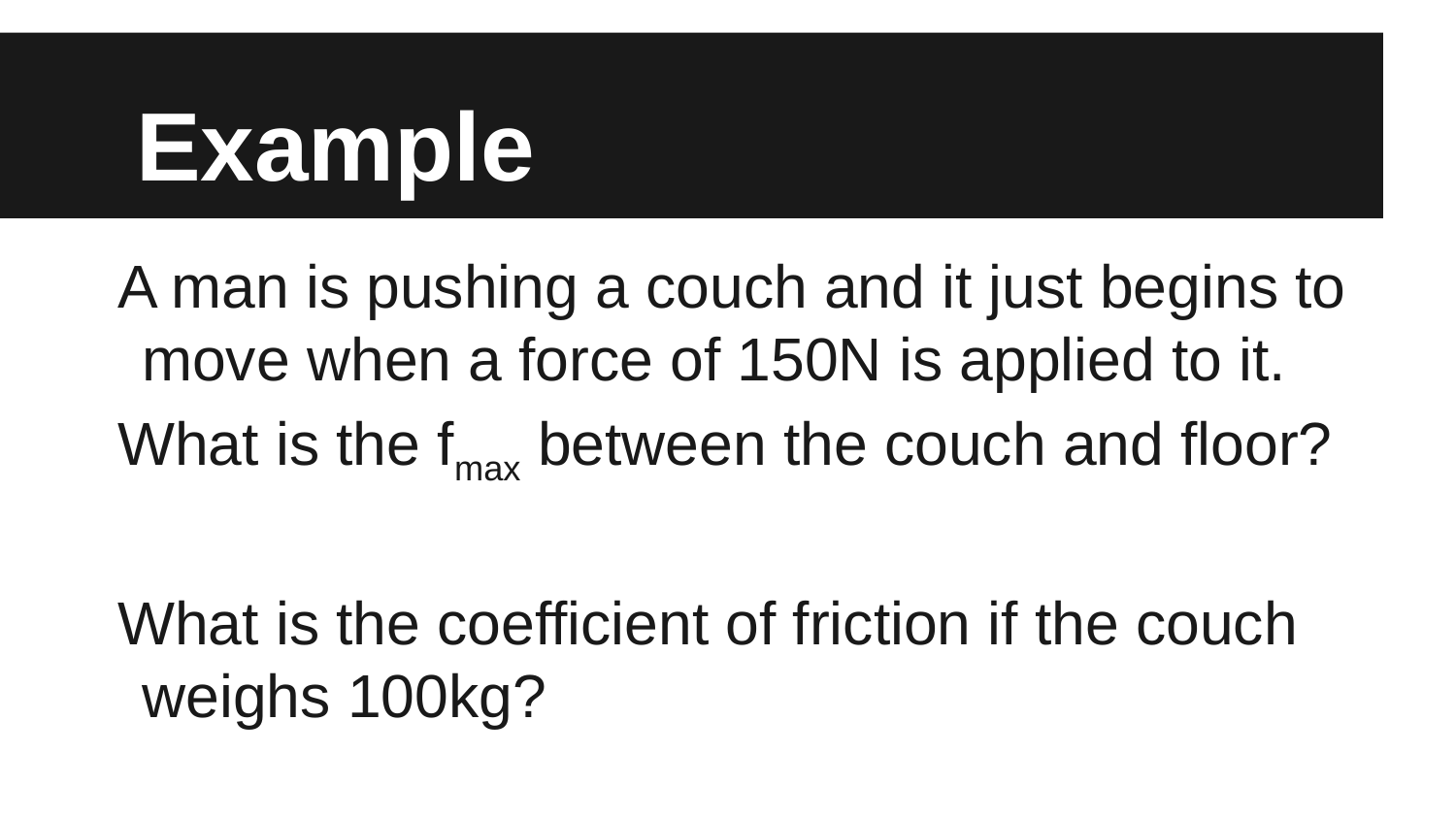

# Example
A man is pushing a couch and it just begins to move when a force of 150N is applied to it.
What is the fmax between the couch and floor?

What is the coefficient of friction if the couch weighs 100kg?